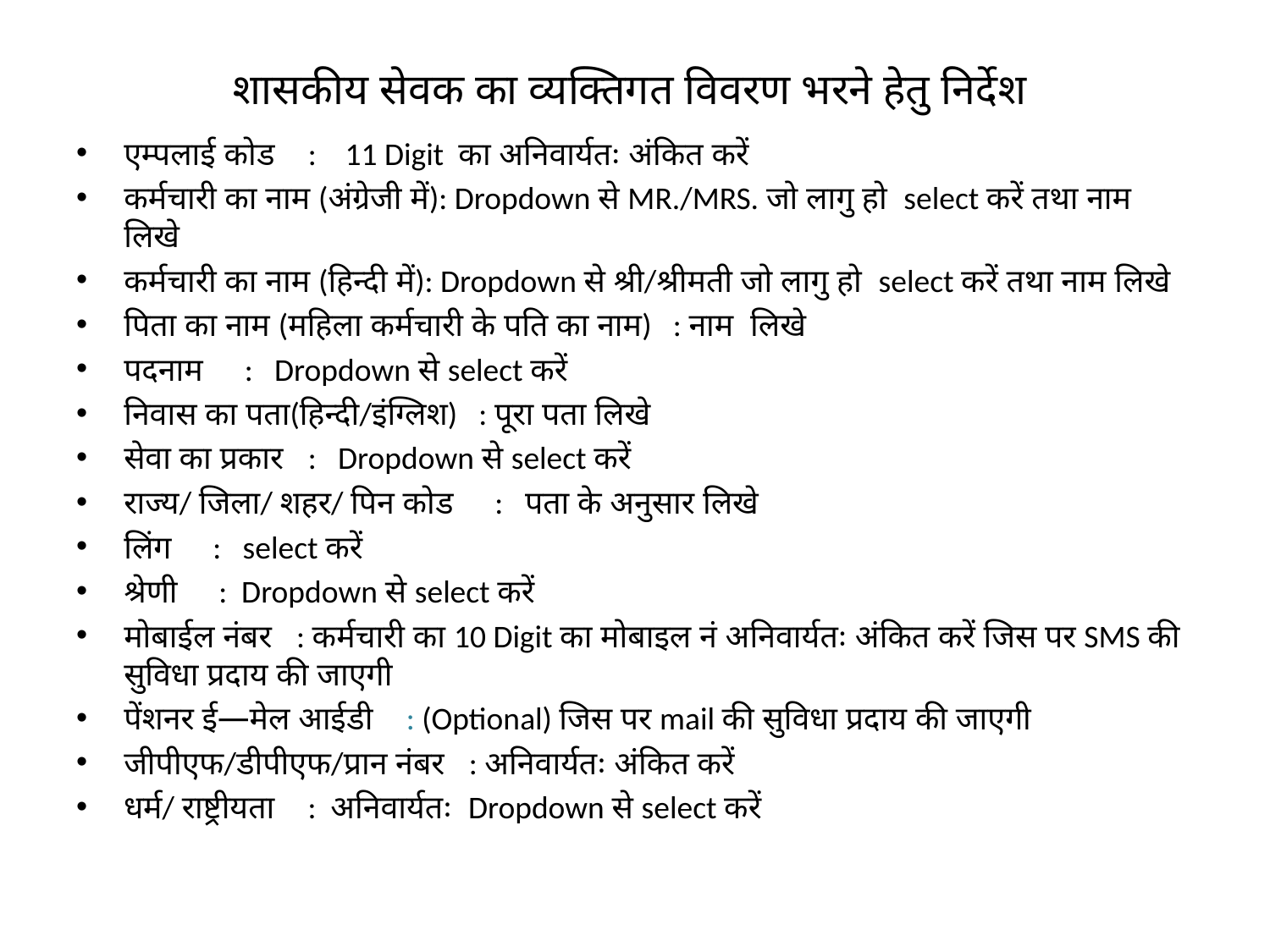

# शासकीय सेवक का व्यक्तिगत विवरण भरने हेतु निर्देश
एम्पलाई कोड    :    11 Digit  का अनिवार्यतः अंकित करें
कर्मचारी का नाम (अंग्रेजी में): Dropdown से MR./MRS. जो लागु हो  select करें तथा नाम लिखे
कर्मचारी का नाम (हिन्दी में): Dropdown से श्री/श्रीमती जो लागु हो  select करें तथा नाम लिखे
पिता का नाम (महिला कर्मचारी के पति का नाम)   : नाम  लिखे
पदनाम     :   Dropdown से select करें
निवास का पता(हिन्दी/इंग्लिश)   : पूरा पता लिखे
सेवा का प्रकार   :   Dropdown से select करें
राज्य/ जिला/ शहर/ पिन कोड     :   पता के अनुसार लिखे
लिंग     :   select करें
श्रेणी     :  Dropdown से select करें
मोबाईल नंबर   : कर्मचारी का 10 Digit का मोबाइल नं अनिवार्यतः अंकित करें जिस पर SMS की सुविधा प्रदाय की जाएगी
पेंशनर ई—मेल आईडी    : (Optional) जिस पर mail की सुविधा प्रदाय की जाएगी
जीपीएफ/डीपीएफ/प्रान नंबर   : अनिवार्यतः अंकित करें
धर्म/ राष्ट्रीयता    :  अनिवार्यतः  Dropdown से select करें